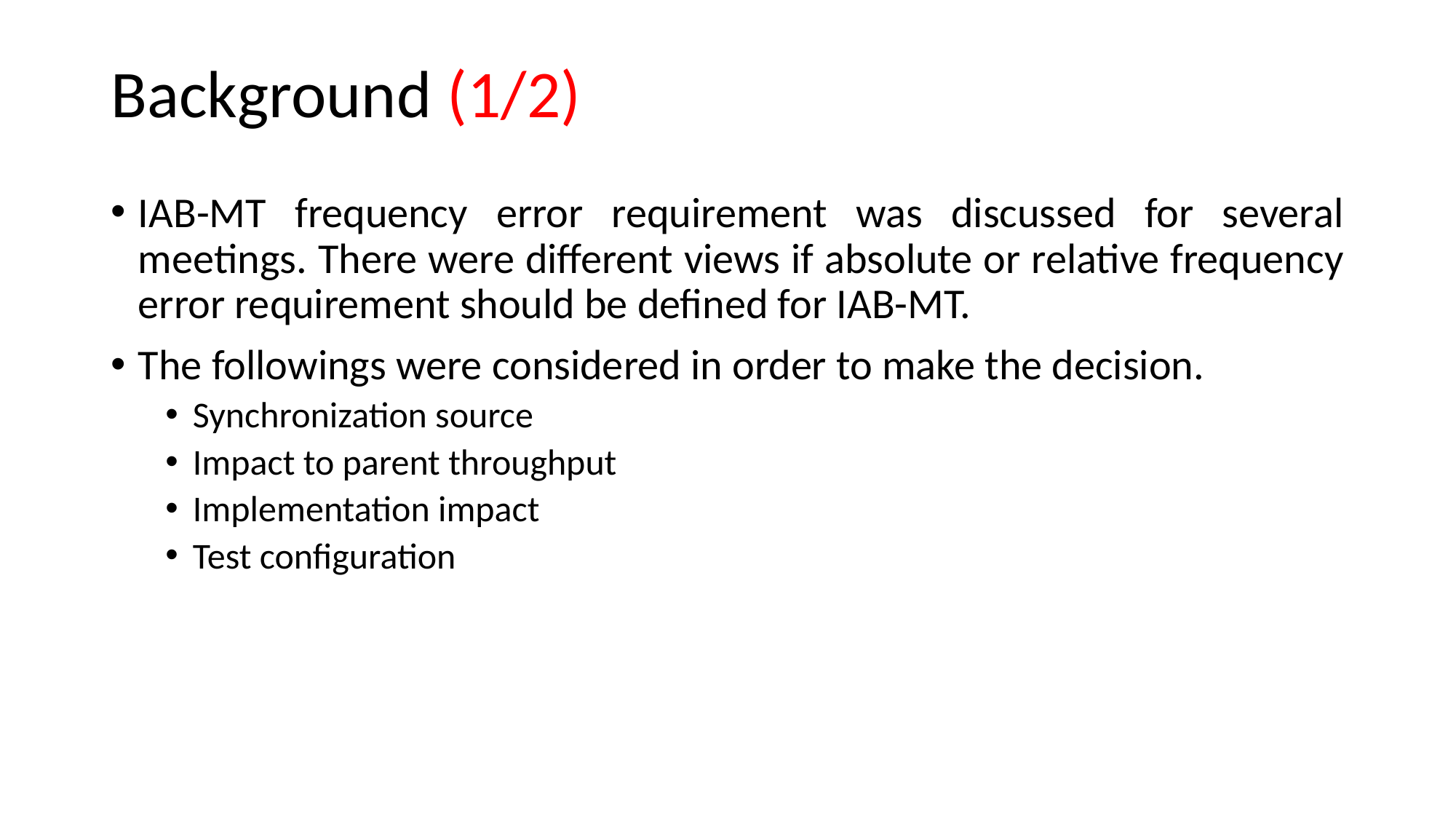

# Background (1/2)
IAB-MT frequency error requirement was discussed for several meetings. There were different views if absolute or relative frequency error requirement should be defined for IAB-MT.
The followings were considered in order to make the decision.
Synchronization source
Impact to parent throughput
Implementation impact
Test configuration